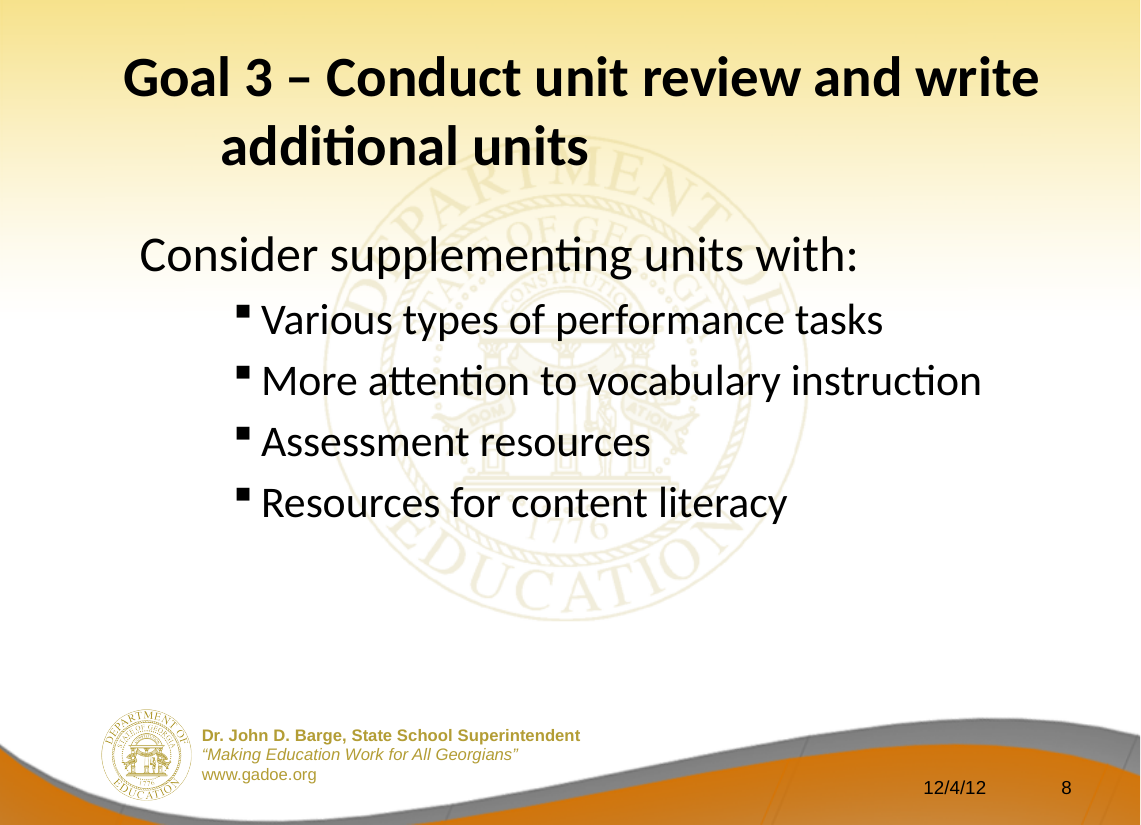

# Goal 3 – Conduct unit review and write additional units
Consider supplementing units with:
Various types of performance tasks
More attention to vocabulary instruction
Assessment resources
Resources for content literacy

12/4/12
8